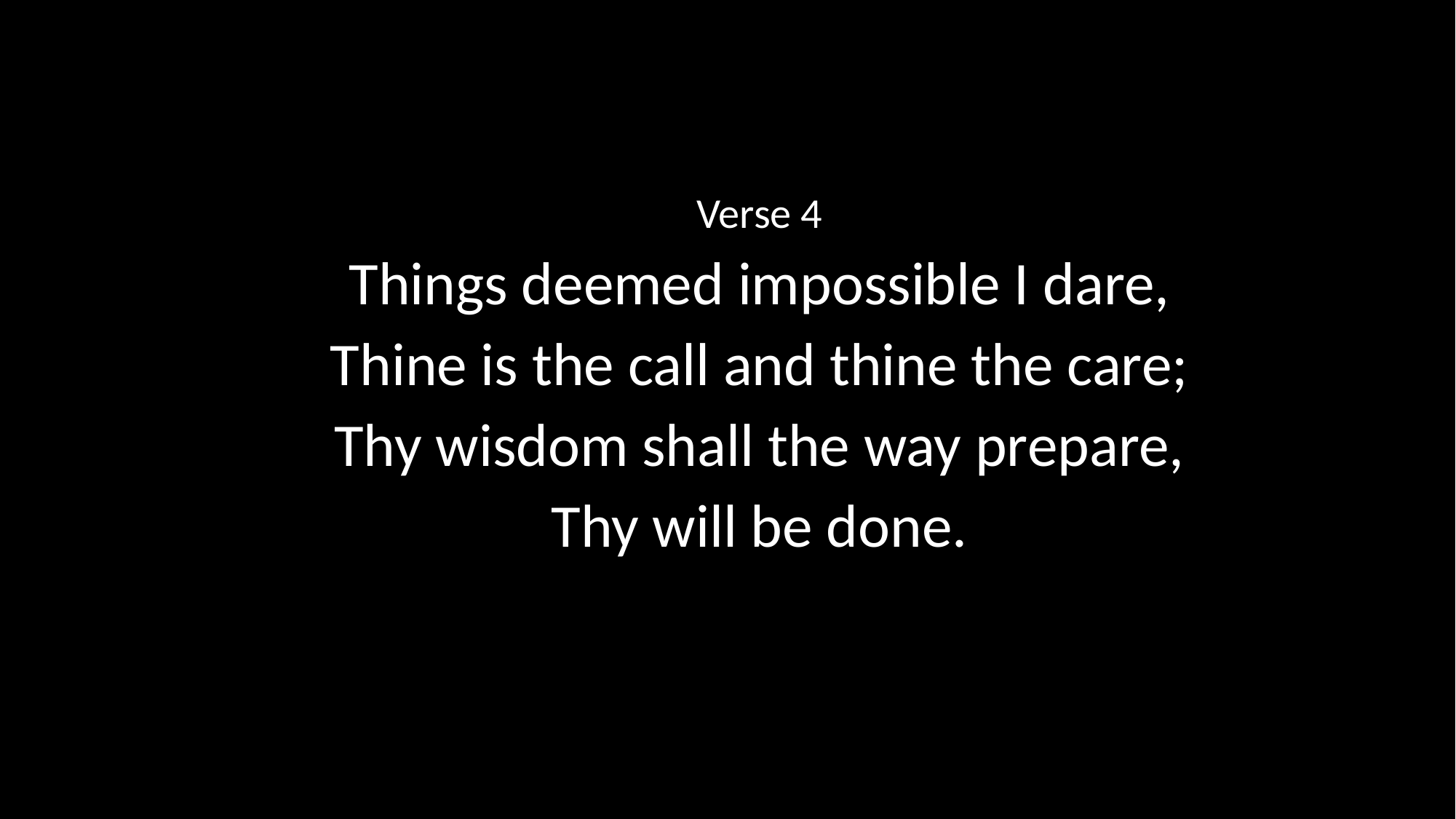

Verse 4
Things deemed impossible I dare,
Thine is the call and thine the care;
Thy wisdom shall the way prepare,
Thy will be done.